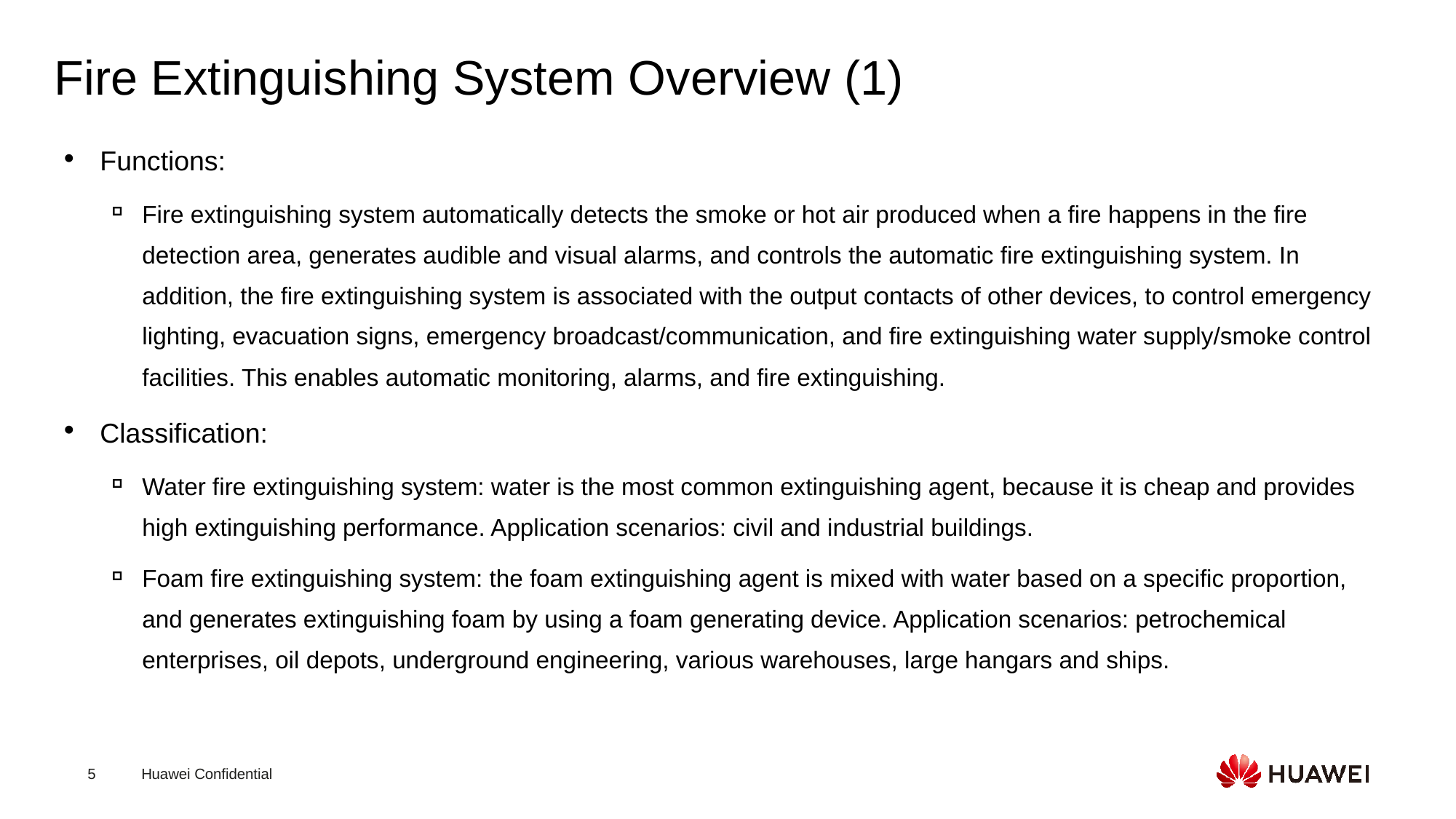

# Fire Extinguishing System Overview (1)
Functions:
Fire extinguishing system automatically detects the smoke or hot air produced when a fire happens in the fire detection area, generates audible and visual alarms, and controls the automatic fire extinguishing system. In addition, the fire extinguishing system is associated with the output contacts of other devices, to control emergency lighting, evacuation signs, emergency broadcast/communication, and fire extinguishing water supply/smoke control facilities. This enables automatic monitoring, alarms, and fire extinguishing.
Classification:
Water fire extinguishing system: water is the most common extinguishing agent, because it is cheap and provides high extinguishing performance. Application scenarios: civil and industrial buildings.
Foam fire extinguishing system: the foam extinguishing agent is mixed with water based on a specific proportion, and generates extinguishing foam by using a foam generating device. Application scenarios: petrochemical enterprises, oil depots, underground engineering, various warehouses, large hangars and ships.